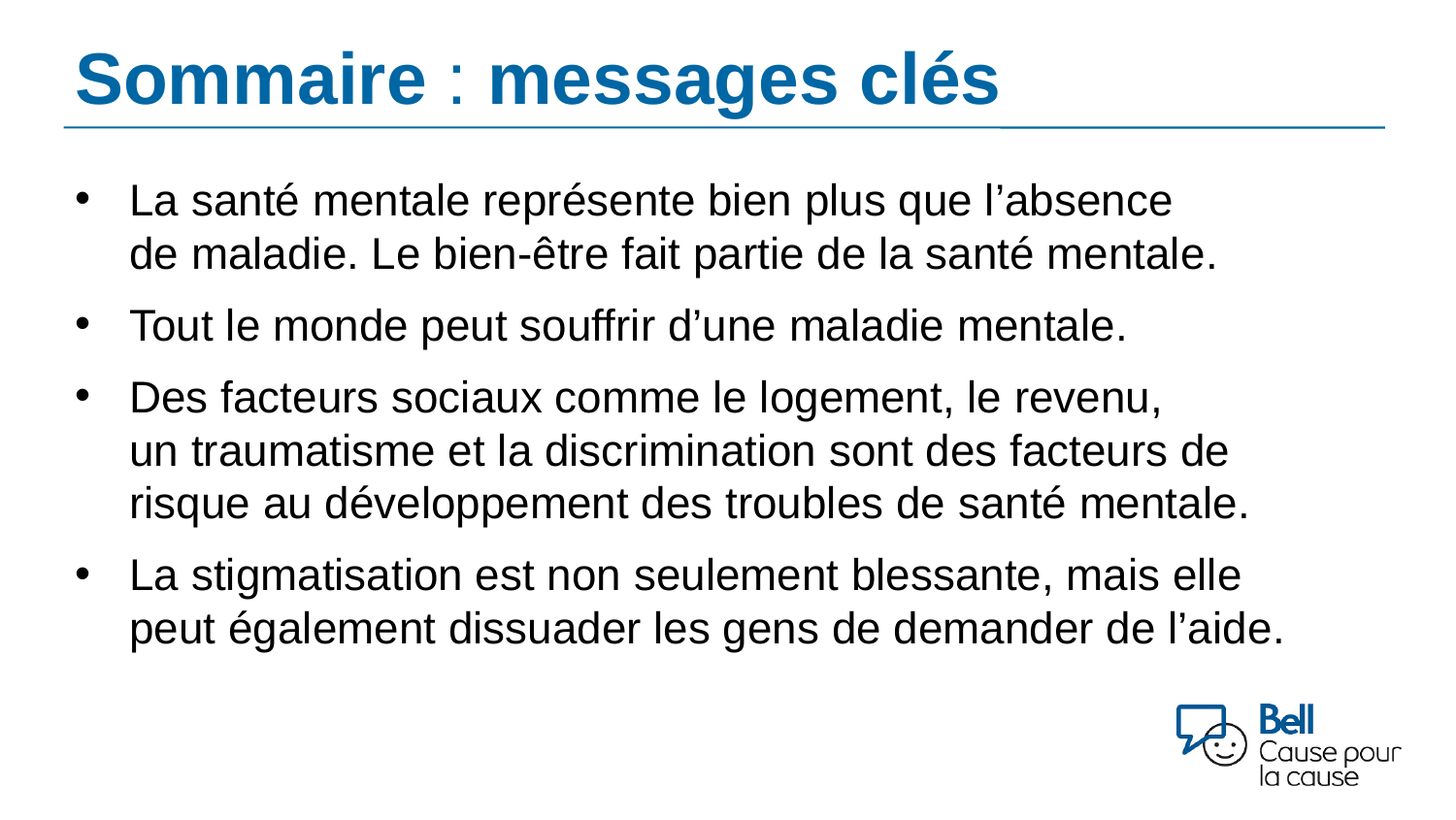

# Sommaire : messages clés
La santé mentale représente bien plus que l’absence
de maladie. Le bien-être fait partie de la santé mentale.
Tout le monde peut souffrir d’une maladie mentale.
Des facteurs sociaux comme le logement, le revenu,
un traumatisme et la discrimination sont des facteurs de
risque au développement des troubles de santé mentale.
La stigmatisation est non seulement blessante, mais elle
peut également dissuader les gens de demander de l’aide.